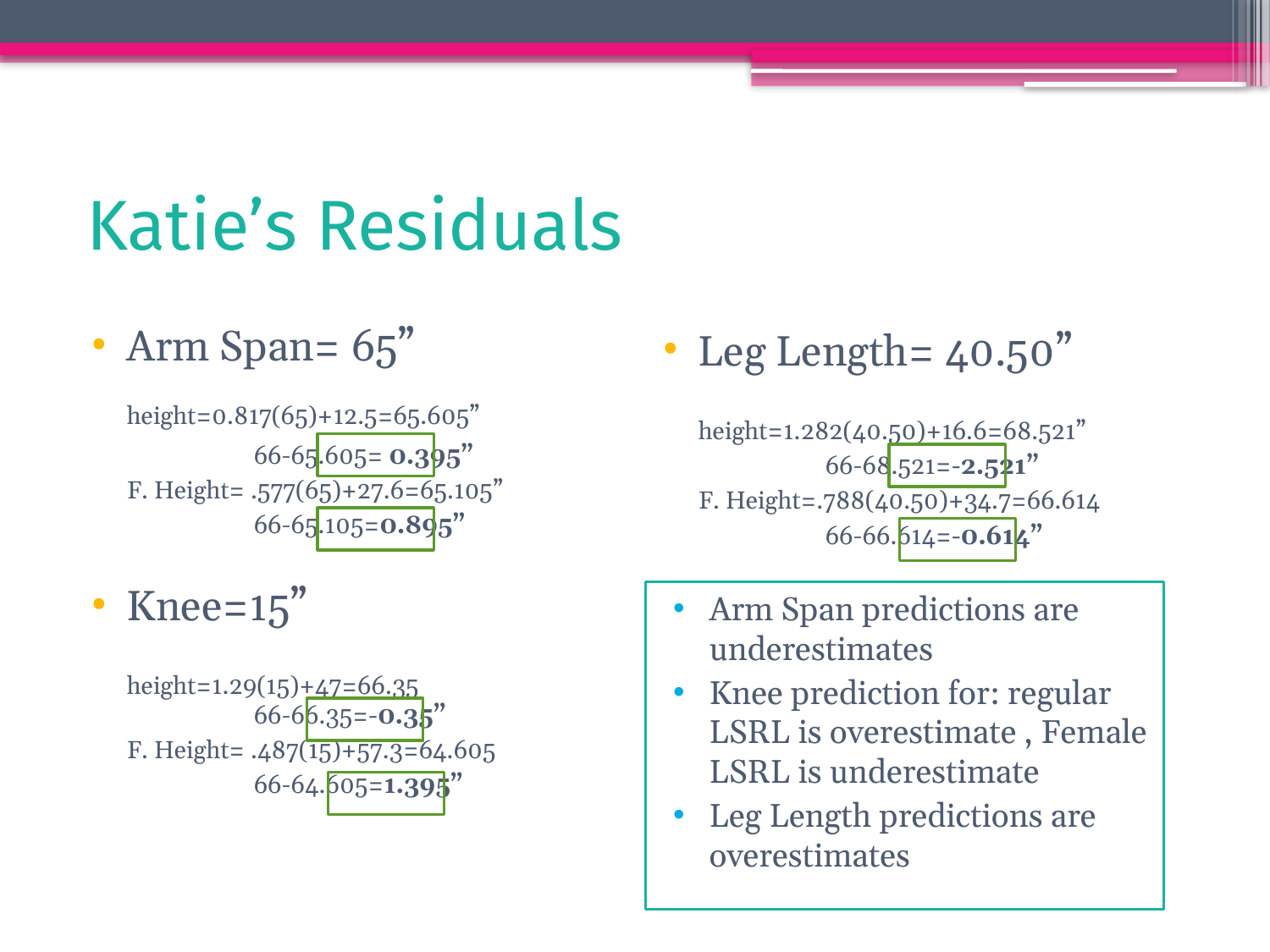

# Katie’s Residuals
Arm Span= 65”
 	height=0.817(65)+12.5=65.605”
		66-65.605= 0.395”
	F. Height= .577(65)+27.6=65.105”
		66-65.105=0.895”

Knee=15”

	height=1.29(15)+47=66.35		66-66.35=-0.35”
	F. Height= .487(15)+57.3=64.605
		66-64.605=1.395”
Leg Length= 40.50”

	height=1.282(40.50)+16.6=68.521”
		66-68.521=-2.521”
	F. Height=.788(40.50)+34.7=66.614
		66-66.614=-0.614”

Arm Span predictions are underestimates
Knee prediction for: regular LSRL is overestimate , Female LSRL is underestimate
Leg Length predictions are overestimates